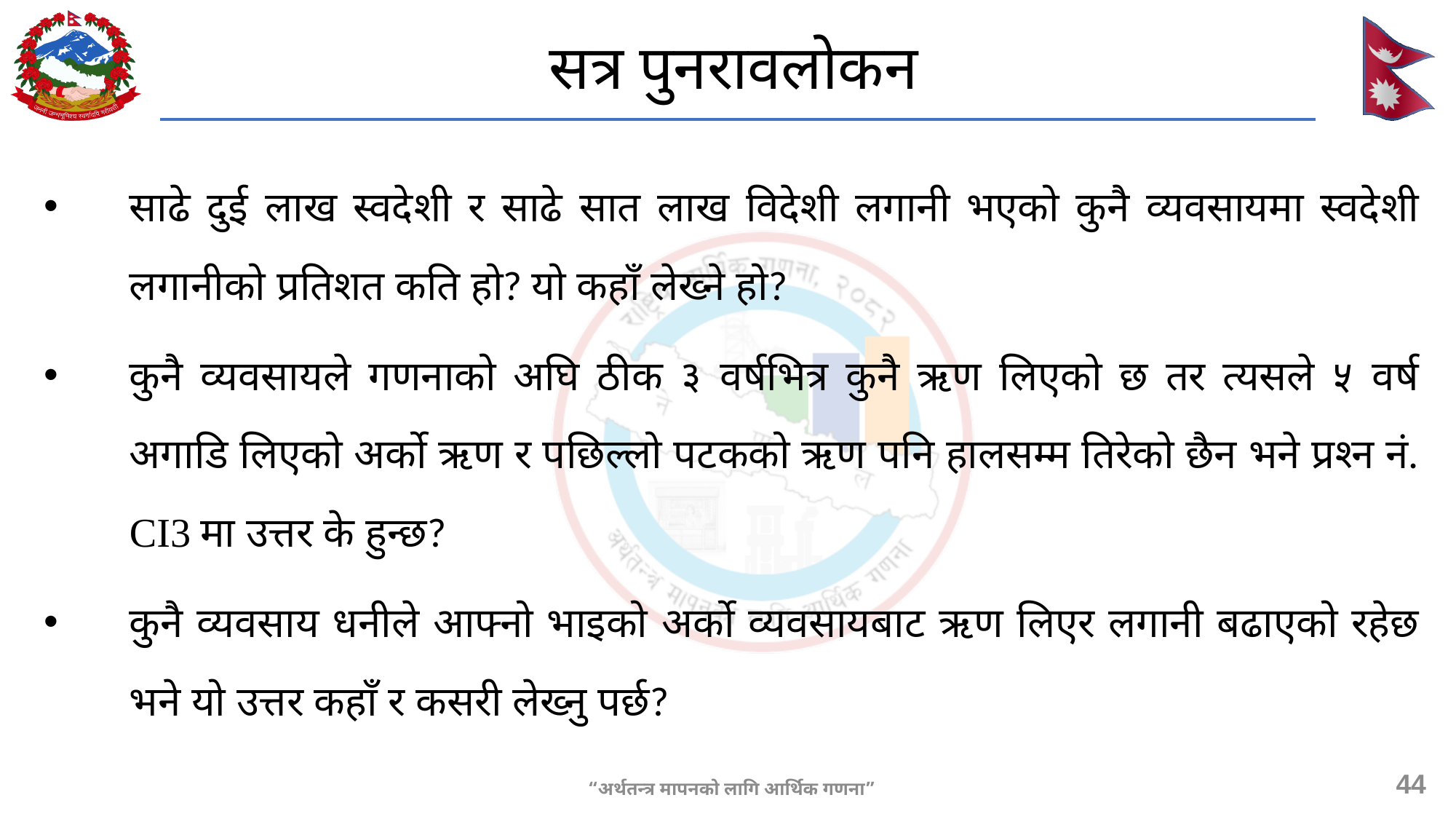

# सत्र पुनरावलोकन
साढे दुई लाख स्वदेशी र साढे सात लाख विदेशी लगानी भएको कुनै व्यवसायमा स्वदेशी लगानीको प्रतिशत कति हो? यो कहाँ लेख्ने हो?
कुनै व्यवसायले गणनाको अघि ठीक ३ वर्षभित्र कुनै ऋण लिएको छ तर त्यसले ५ वर्ष अगाडि लिएको अर्को ऋण र पछिल्लो पटकको ऋण पनि हालसम्म तिरेको छैन भने प्रश्न नं. CI3 मा उत्तर के हुन्छ?
कुनै व्यवसाय धनीले आफ्नो भाइको अर्को व्यवसायबाट ऋण लिएर लगानी बढाएको रहेछ भने यो उत्तर कहाँ र कसरी लेख्नु पर्छ?
44
“अर्थतन्त्र मापनको लागि आर्थिक गणना”